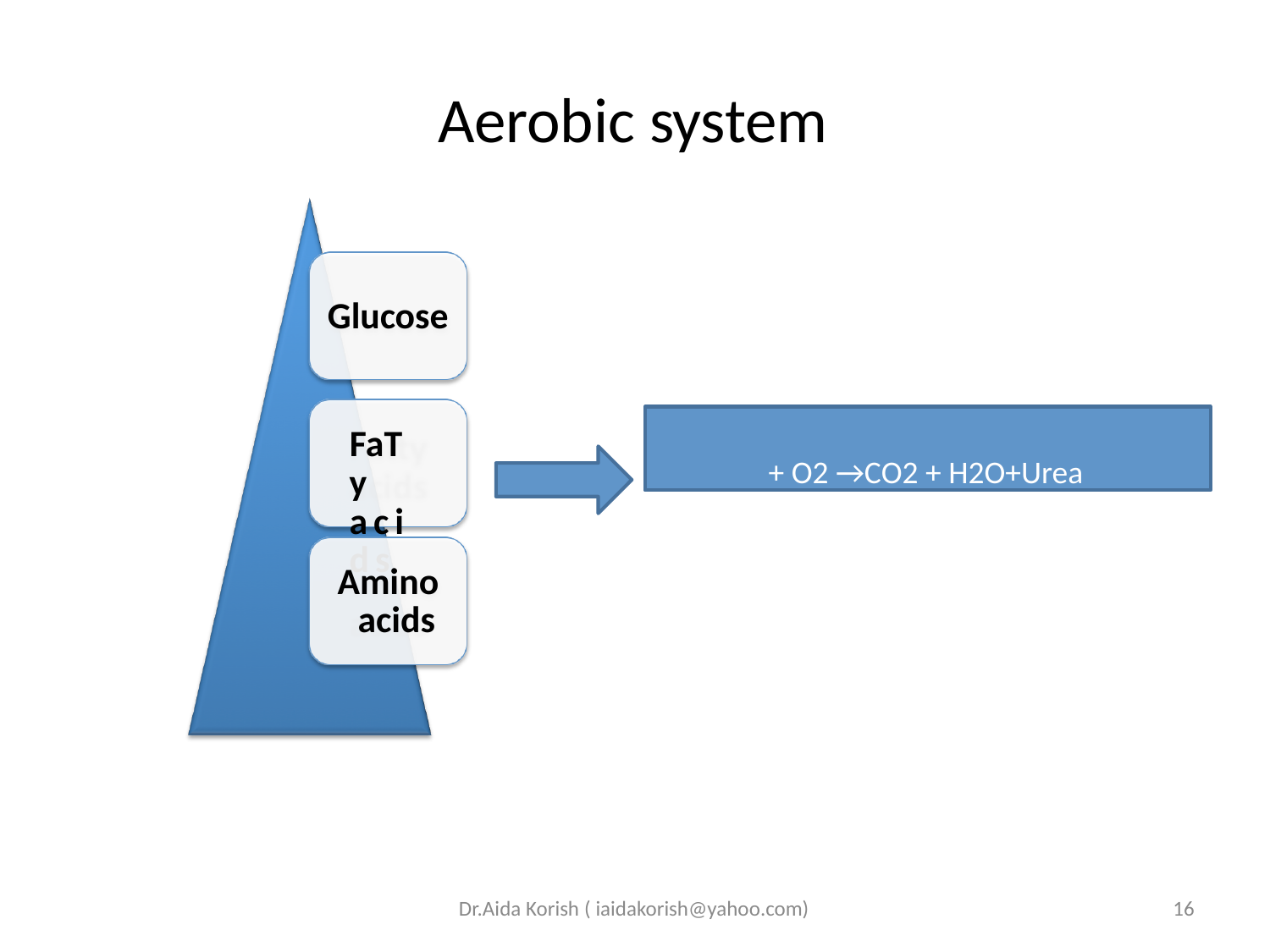

# Aerobic system

Glucose

+ O2 →CO2 + H2O+Urea

FaTy  acids

Amino  acids
Dr.Aida Korish ( iaidakorish@yahoo.com)
16